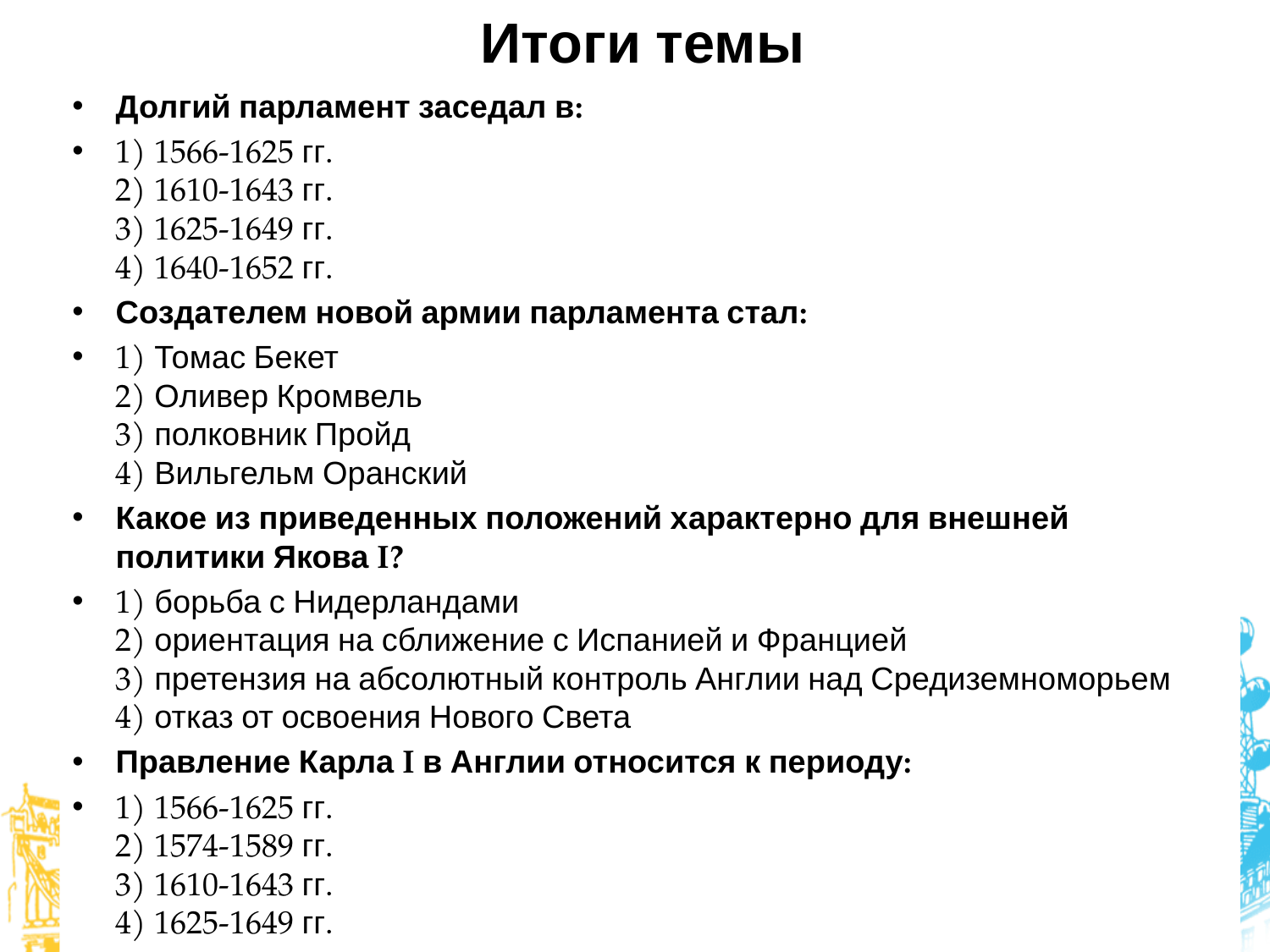

# Итоги темы
Долгий парламент заседал в:
1) 1566-1625 гг.
2) 1610-1643 гг.
3) 1625-1649 гг.
4) 1640-1652 гг.
Создателем новой армии парламента стал:
1) Томас Бекет
2) Оливер Кромвель
3) полковник Пройд
4) Вильгельм Оранский
Какое из приведенных положений характерно для внешней политики Якова I?
1) борьба с Нидерландами
2) ориентация на сближение с Испанией и Францией
3) претензия на абсолютный контроль Англии над Среди­земноморьем
4) отказ от освоения Нового Света
Правление Карла I в Англии относится к периоду:
1) 1566-1625 гг.
2) 1574-1589 гг.
3) 1610-1643 гг.
4) 1625-1649 гг.